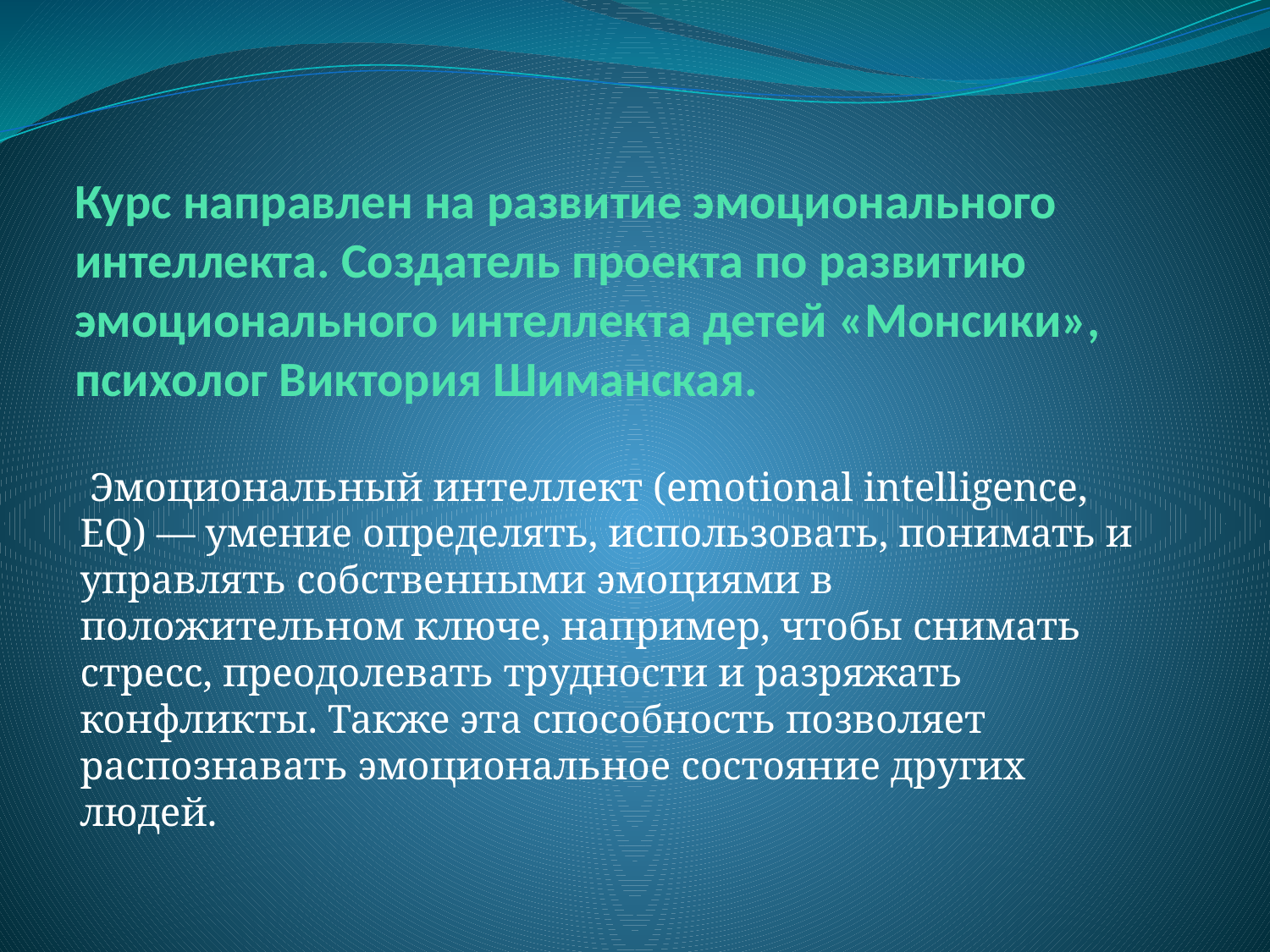

# Курс направлен на развитие эмоционального интеллекта. Создатель проекта по развитию эмоционального интеллекта детей «Монсики», психолог Виктория Шиманская.
 Эмоциональный интеллект (emotional intelligence, EQ) — умение определять, использовать, понимать и управлять собственными эмоциями в положительном ключе, например, чтобы снимать стресс, преодолевать трудности и разряжать конфликты. Также эта способность позволяет распознавать эмоциональное состояние других людей.